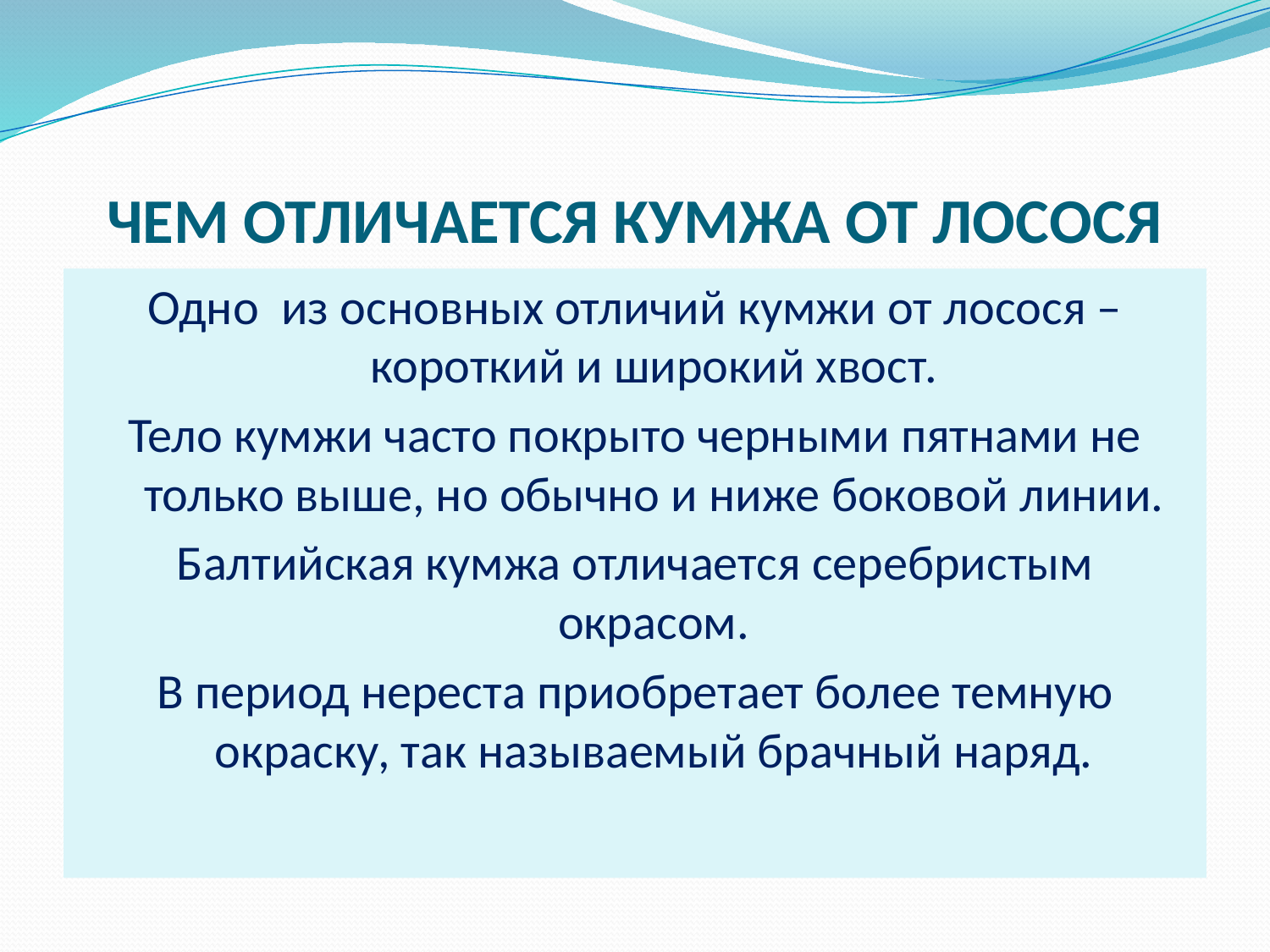

# ЧЕМ ОТЛИЧАЕТСЯ КУМЖА ОТ ЛОСОСЯ
Одно  из основных отличий кумжи от лосося – короткий и широкий хвост.
Тело кумжи часто покрыто черными пятнами не только выше, но обычно и ниже боковой линии.
Балтийская кумжа отличается серебристым окрасом.
В период нереста приобретает более темную окраску, так называемый брачный наряд.